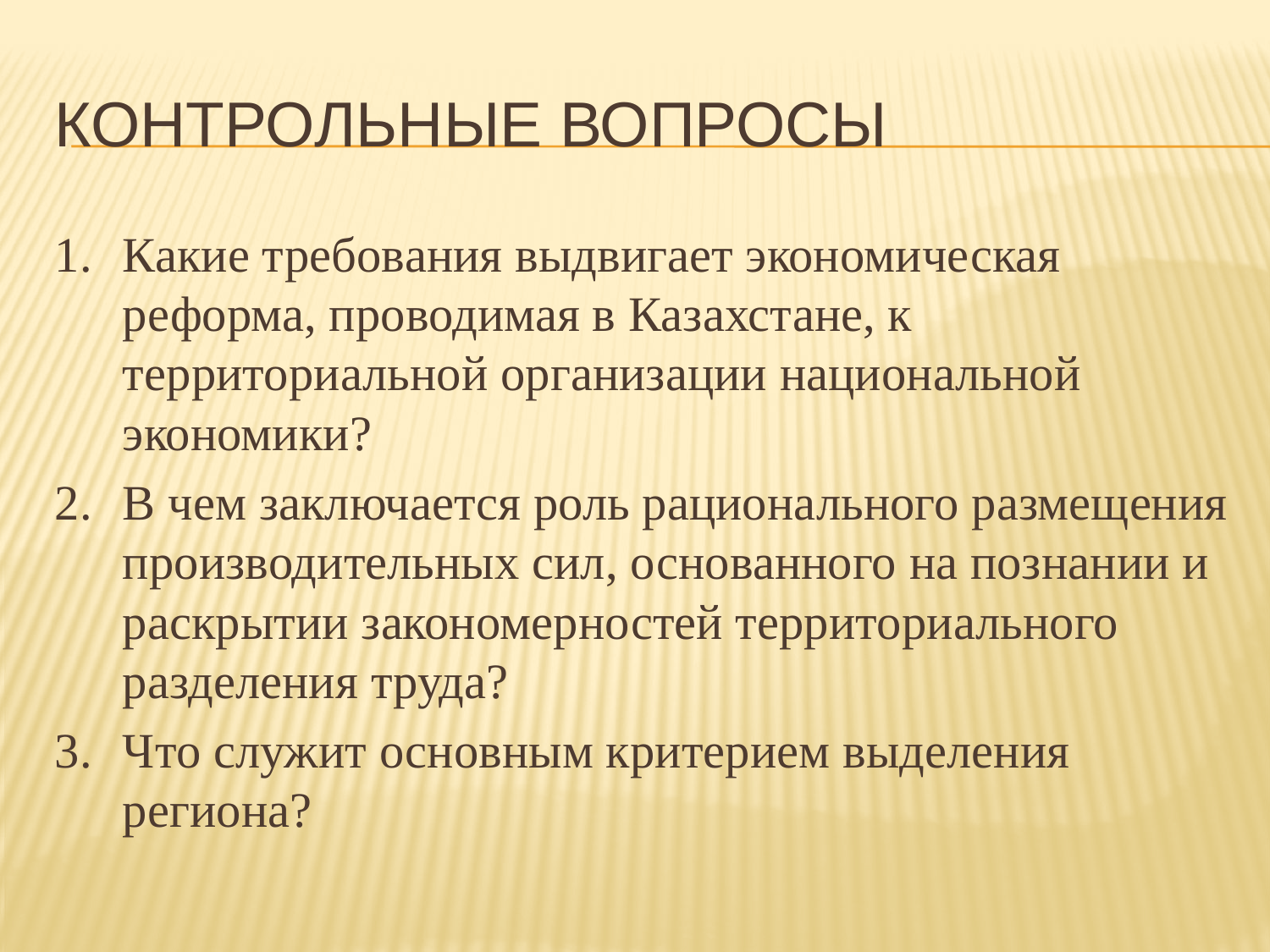

# Контрольные вопросы
Какие требования выдвигает экономическая реформа, проводимая в Казахстане, к территориальной организации национальной экономики?
В чем заключается роль рационального размещения производительных сил, основанного на познании и раскрытии закономерностей территориального разделения труда?
Что служит основным критерием выделения региона?